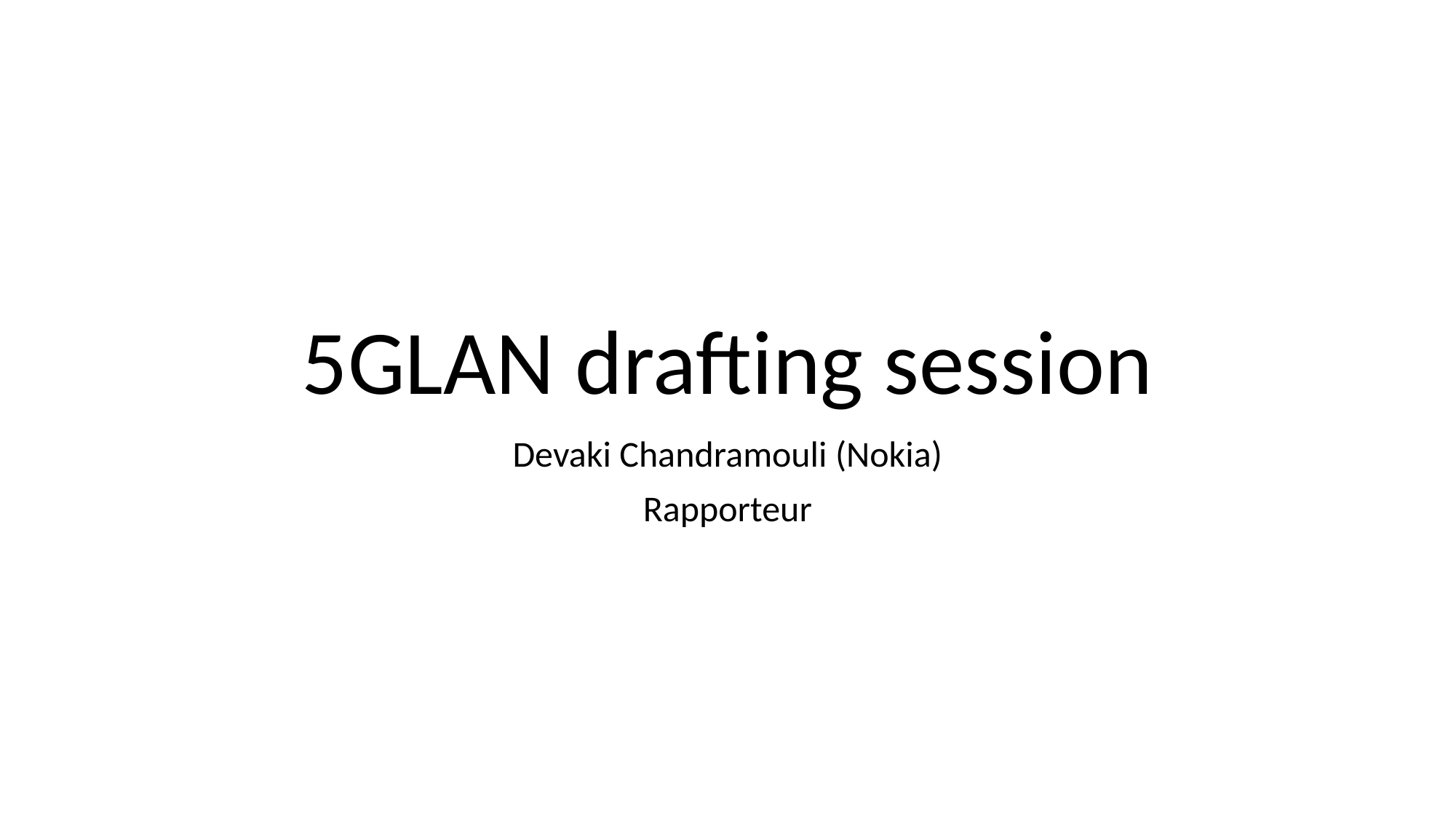

# 5GLAN drafting session
Devaki Chandramouli (Nokia)
Rapporteur